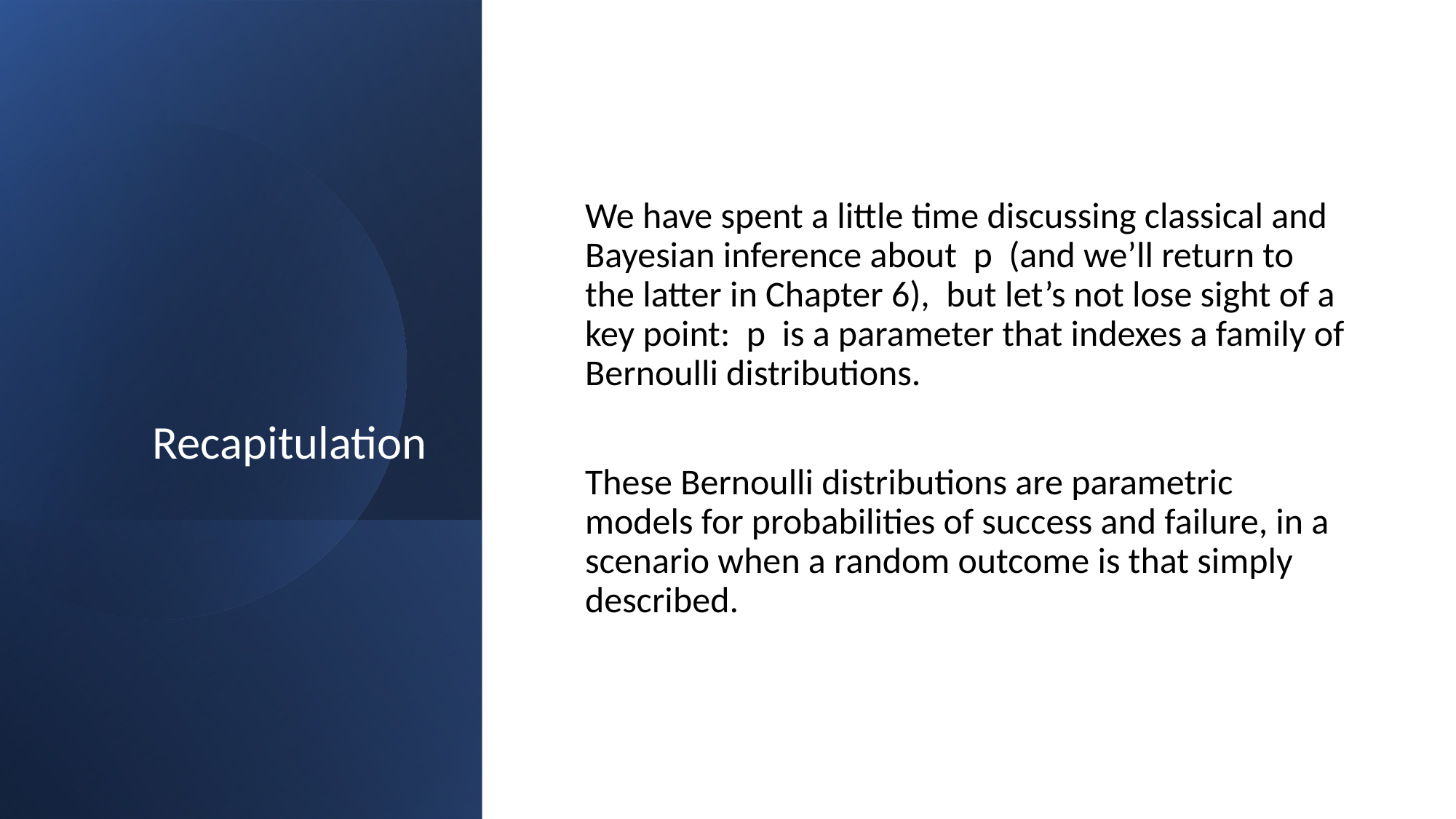

# Recapitulation
We have spent a little time discussing classical and Bayesian inference about  p  (and we’ll return to the latter in Chapter 6),  but let’s not lose sight of a key point:  p  is a parameter that indexes a family of Bernoulli distributions.

These Bernoulli distributions are parametric models for probabilities of success and failure, in a scenario when a random outcome is that simply described.